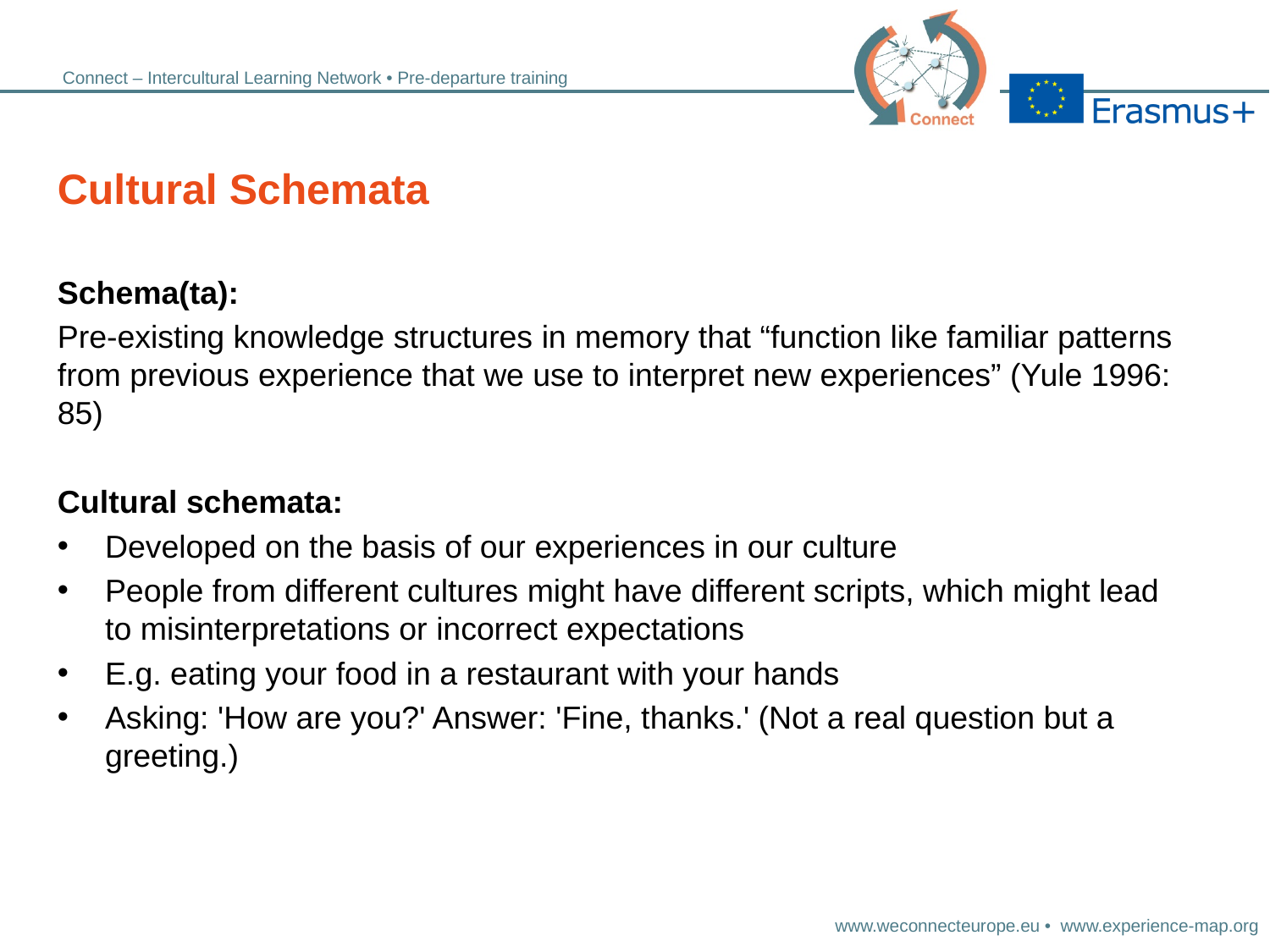

# Cultural Schemata
Schema(ta):
Pre-existing knowledge structures in memory that “function like familiar patterns from previous experience that we use to interpret new experiences” (Yule 1996: 85)

Cultural schemata:
Developed on the basis of our experiences in our culture
People from different cultures might have different scripts, which might lead to misinterpretations or incorrect expectations
E.g. eating your food in a restaurant with your hands
Asking: 'How are you?' Answer: 'Fine, thanks.' (Not a real question but a greeting.)